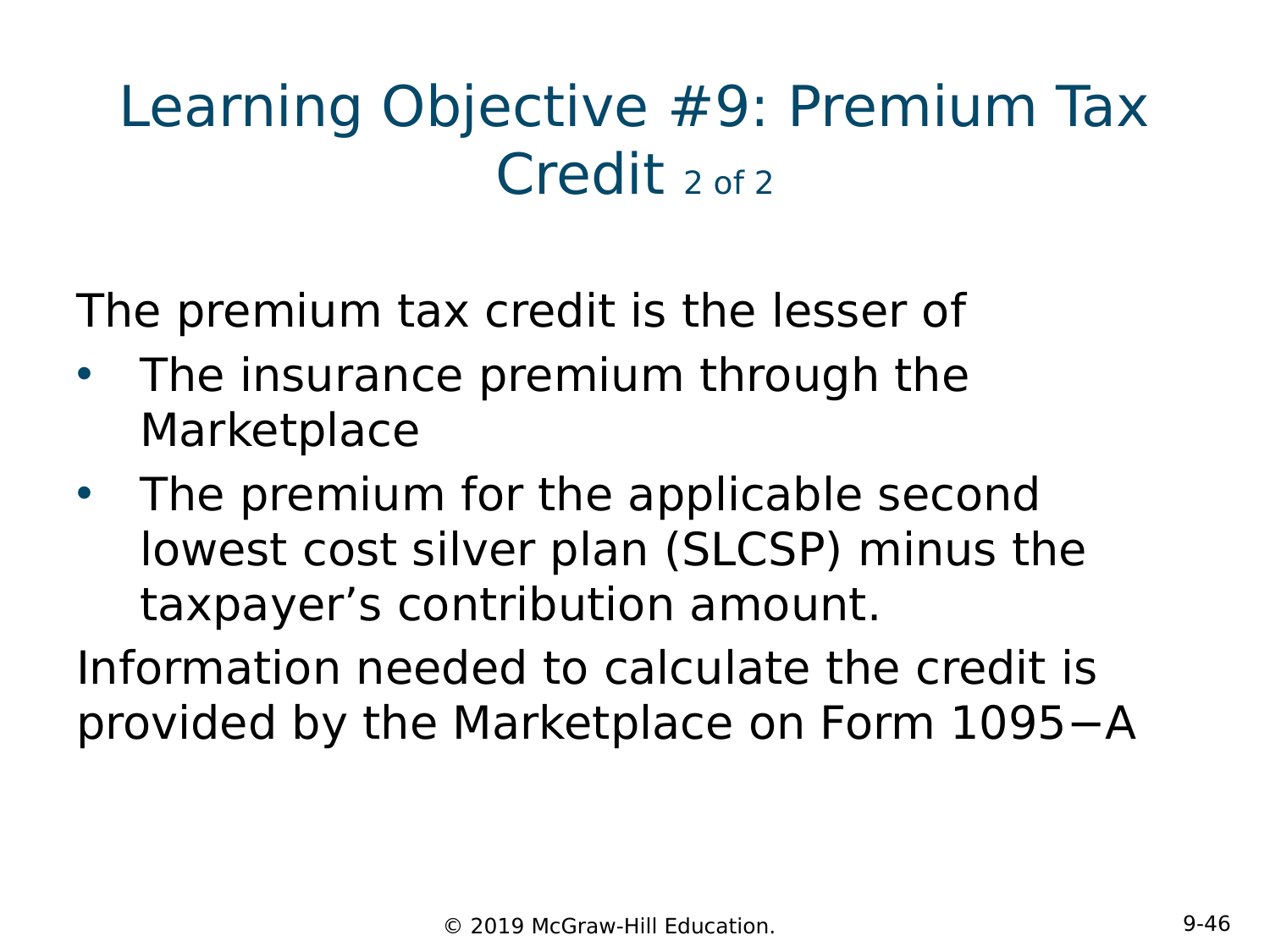

# Learning Objective #9: Premium Tax Credit 2 of 2
The premium tax credit is the lesser of
The insurance premium through the Marketplace
The premium for the applicable second lowest cost silver plan (SLCSP) minus the taxpayer’s contribution amount.
Information needed to calculate the credit is provided by the Marketplace on Form 1095−A